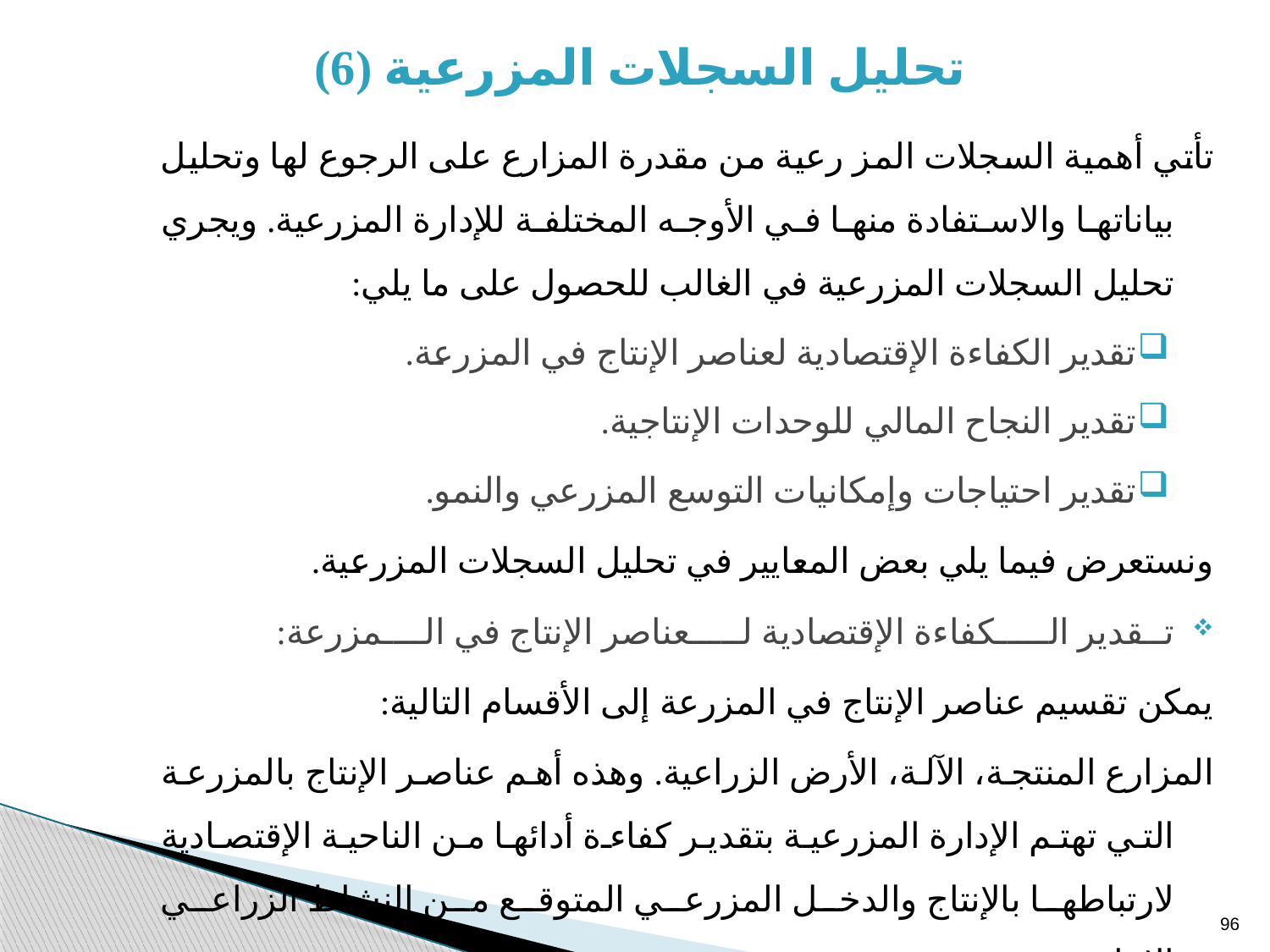

# تحليل السجلات المزرعية (6)
تأتي أهمية السجلات المز رعية من مقدرة المزارع على الرجوع لها وتحليل بياناتها والاستفادة منها في الأوجه المختلفة للإدارة المزرعية. ويجري تحليل السجلات المزرعية في الغالب للحصول على ما يلي:
تقدير الكفاءة الإقتصادية لعناصر الإنتاج في المزرعة.
تقدير النجاح المالي للوحدات الإنتاجية.
تقدير احتياجات وإمكانيات التوسع المزرعي والنمو.
ونستعرض فيما يلي بعض المعايير في تحليل السجلات المزرعية.
تــقدير الـــــكفاءة الإقتصادية لـــــعناصر الإنتاج في الــــمزرعة:
يمكن تقسيم عناصر الإنتاج في المزرعة إلى الأقسام التالية:
المزارع المنتجة، الآلة، الأرض الزراعية. وهذه أهم عناصر الإنتاج بالمزرعة التي تهتم الإدارة المزرعية بتقدير كفاءة أدائها من الناحية الإقتصادية لارتباطها بالإنتاج والدخل المزرعي المتوقع من النشاط الزراعي الإنتاجي.
96